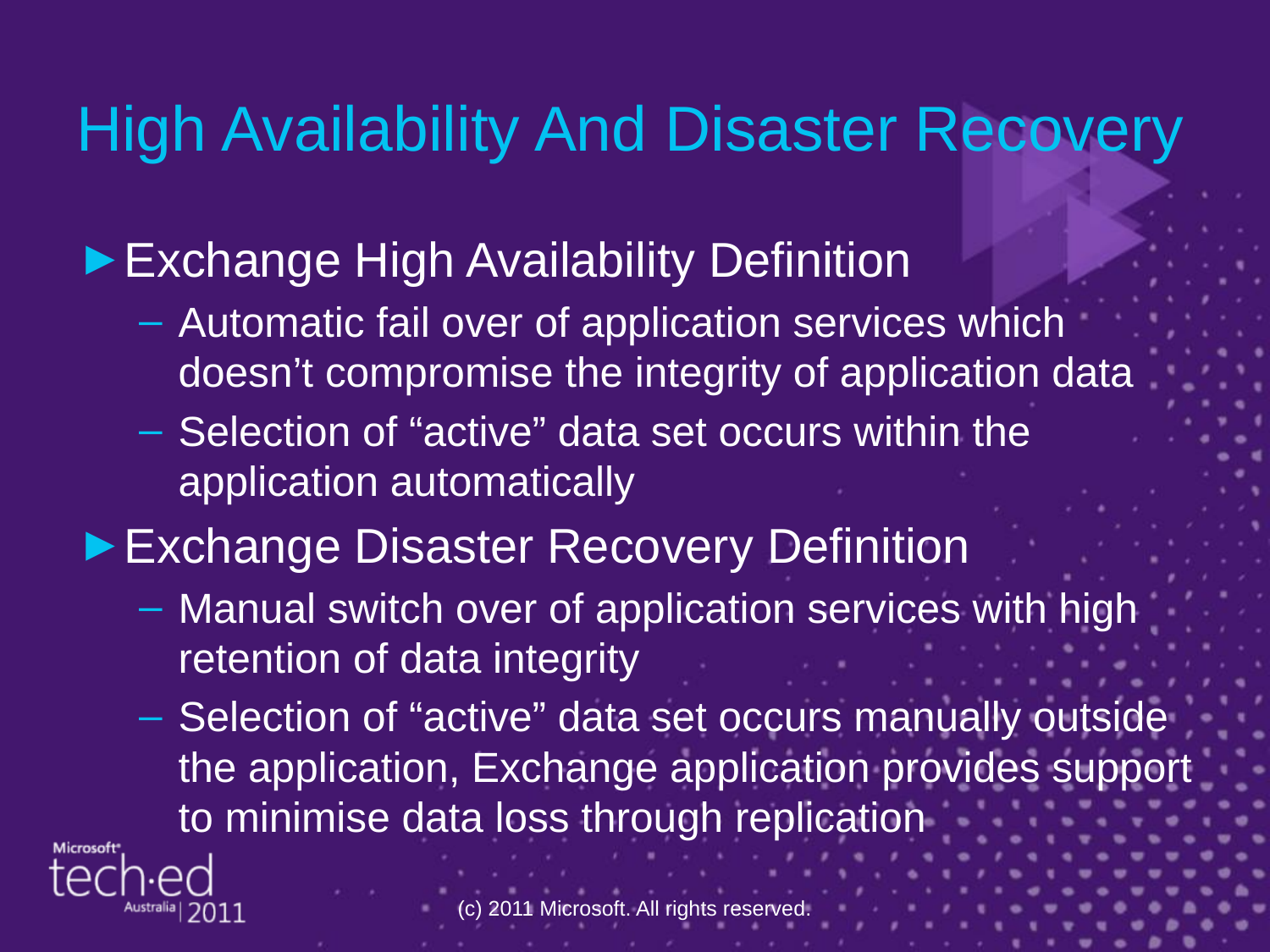

# High Availability And Disaster Recovery
Exchange High Availability Definition
Automatic fail over of application services which doesn’t compromise the integrity of application data
Selection of “active” data set occurs within the application automatically
Exchange Disaster Recovery Definition
Manual switch over of application services with high retention of data integrity
Selection of “active” data set occurs manually outside the application, Exchange application provides support to minimise data loss through replication

(c) 2011 Microsoft. All rights reserved.